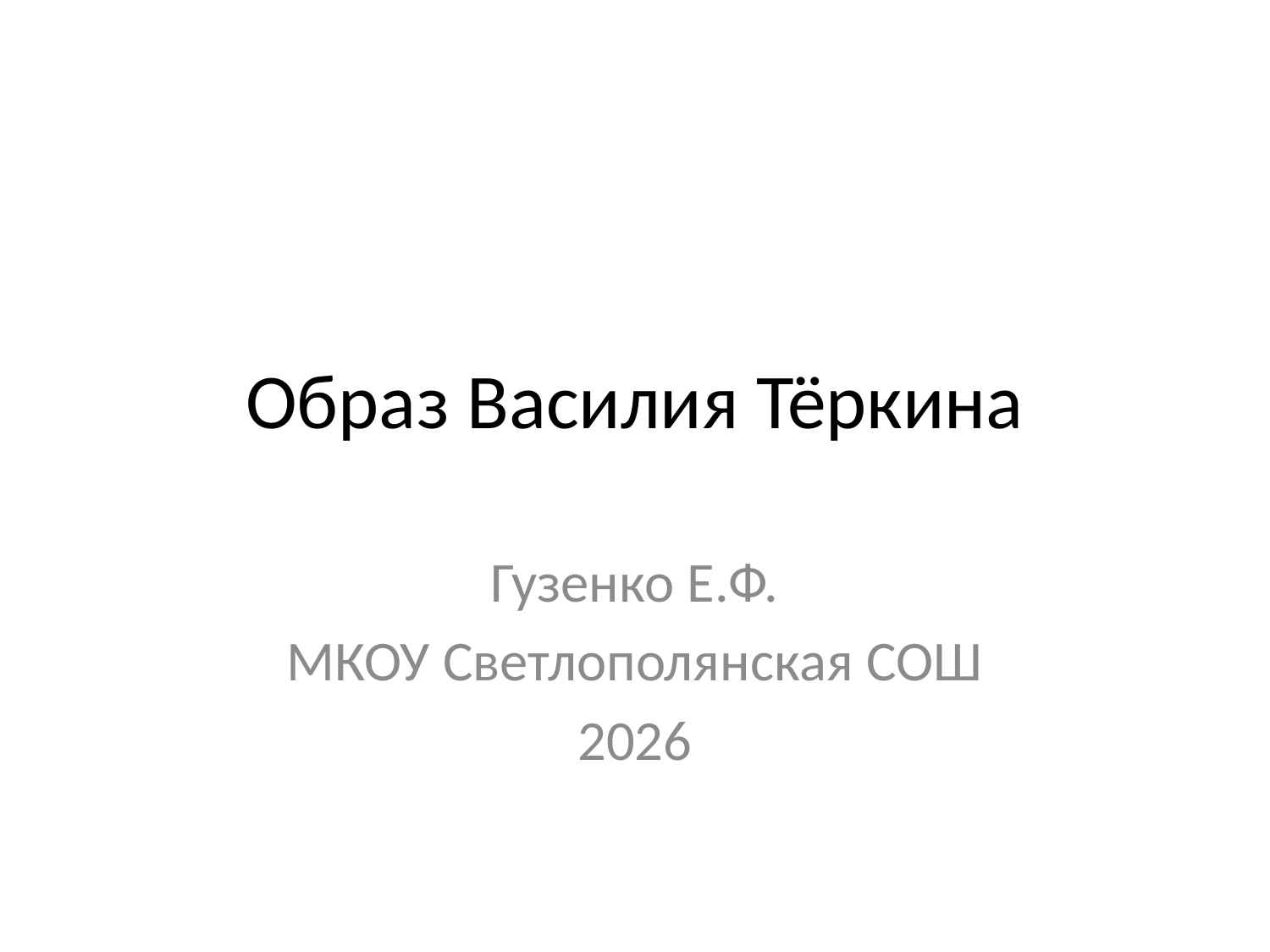

# Образ Василия Тёркина
Гузенко Е.Ф.
МКОУ Светлополянская СОШ
2026